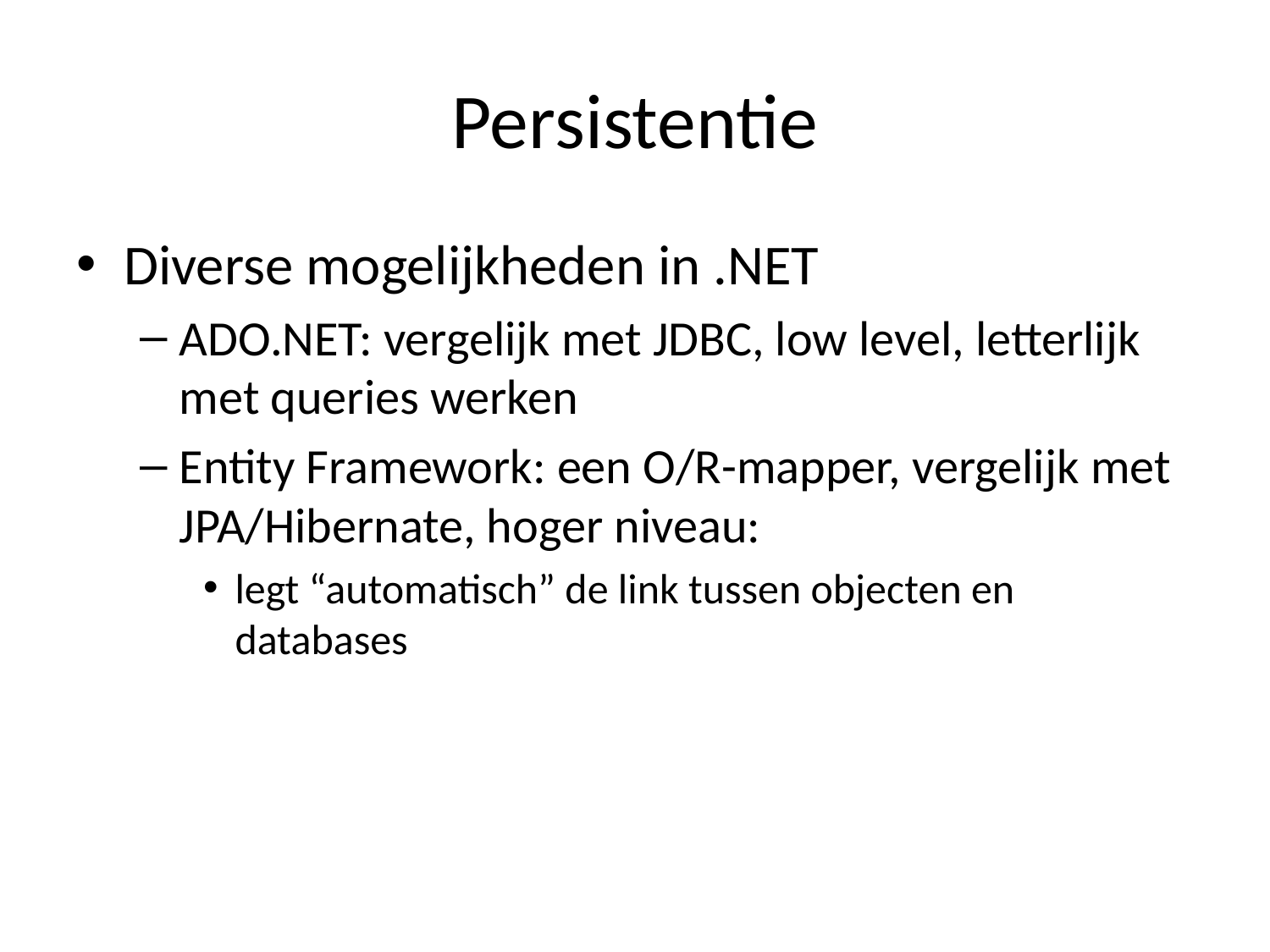

# Persistentie
Diverse mogelijkheden in .NET
ADO.NET: vergelijk met JDBC, low level, letterlijk met queries werken
Entity Framework: een O/R-mapper, vergelijk met JPA/Hibernate, hoger niveau:
legt “automatisch” de link tussen objecten en databases